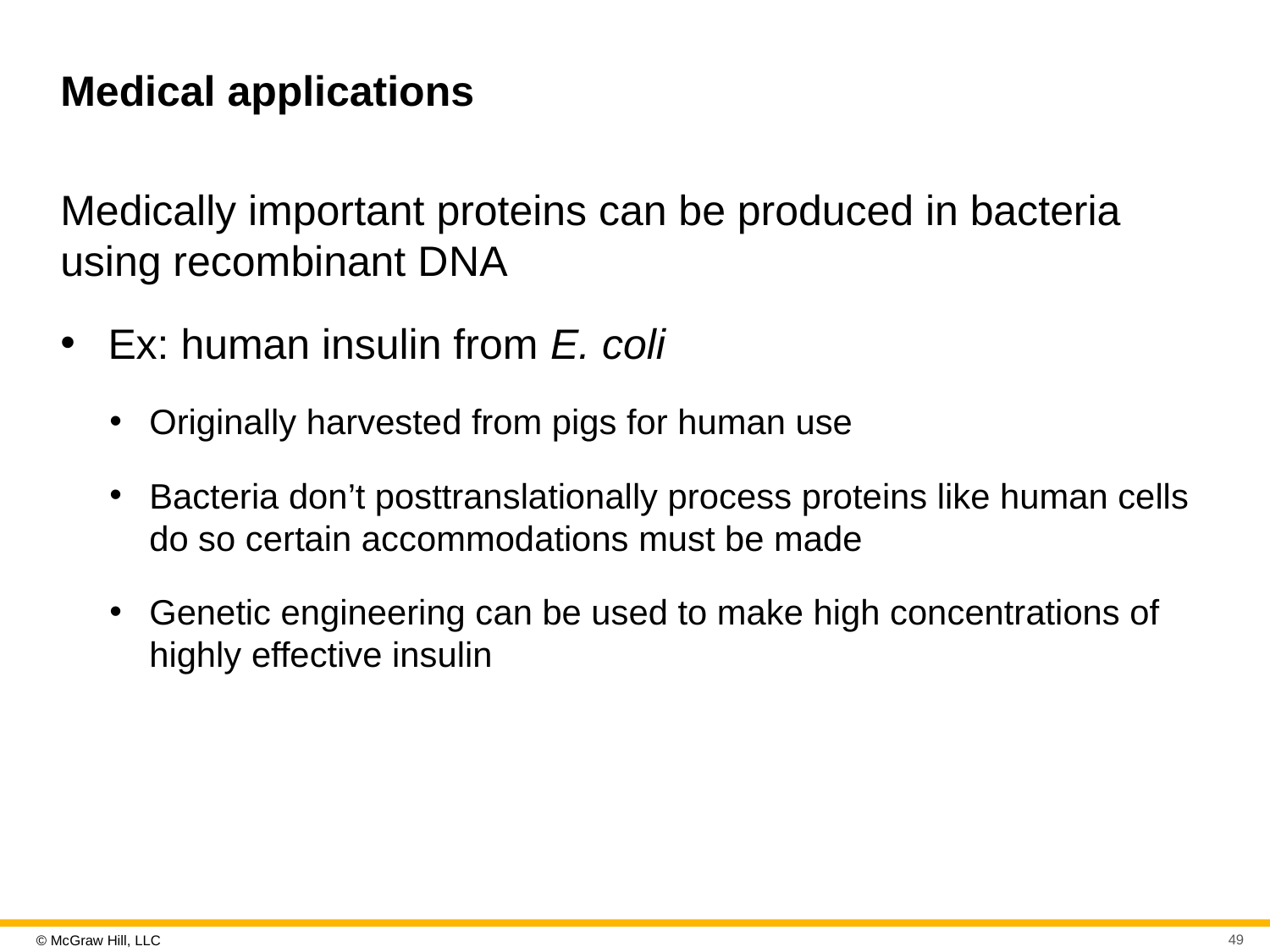

# Medical applications
Medically important proteins can be produced in bacteria using recombinant D N A
Ex: human insulin from E. coli
Originally harvested from pigs for human use
Bacteria don’t posttranslationally process proteins like human cells do so certain accommodations must be made
Genetic engineering can be used to make high concentrations of highly effective insulin
49